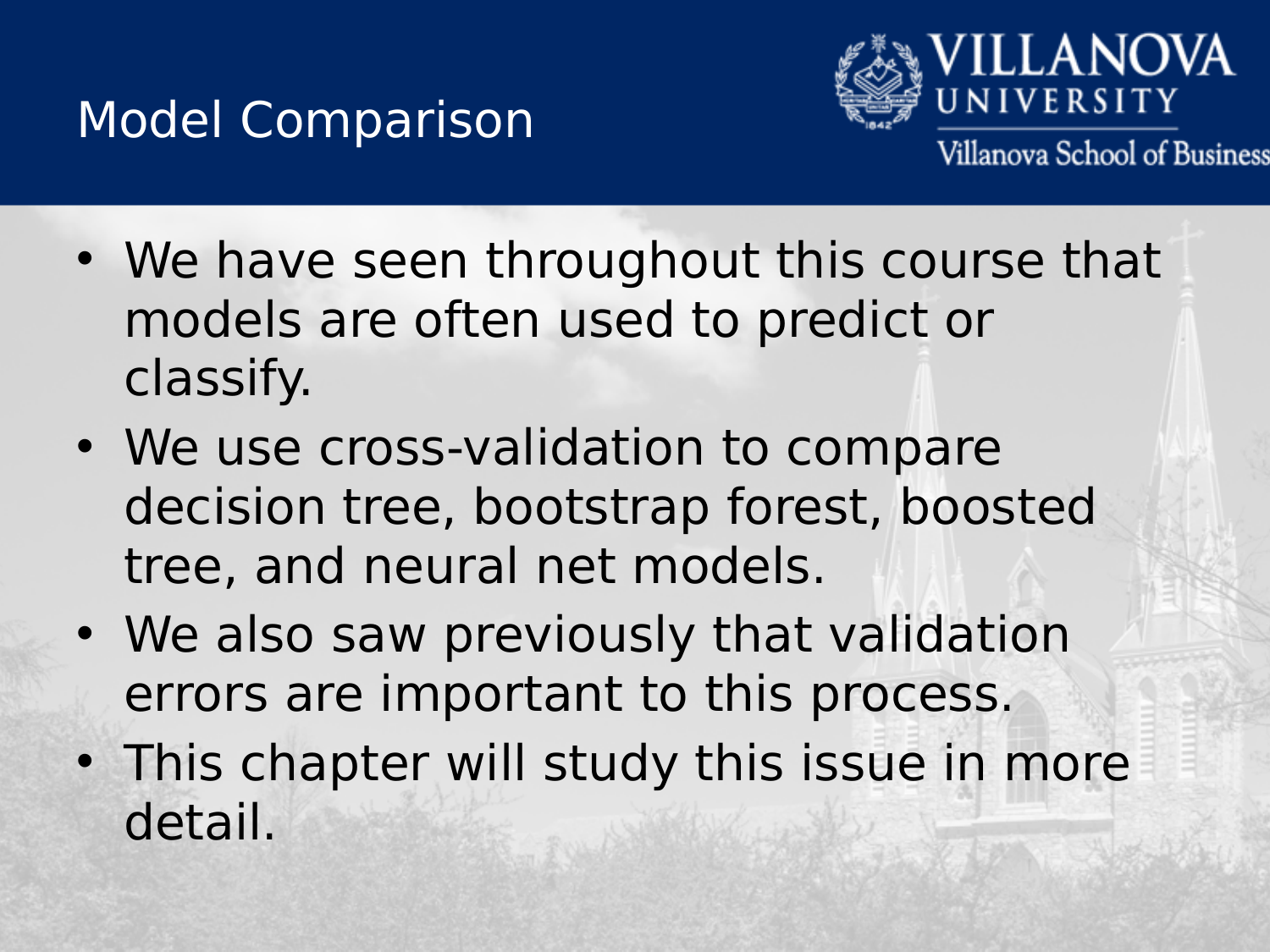

# Model Comparison
We have seen throughout this course that models are often used to predict or classify.
We use cross-validation to compare decision tree, bootstrap forest, boosted tree, and neural net models.
We also saw previously that validation errors are important to this process.
This chapter will study this issue in more detail.